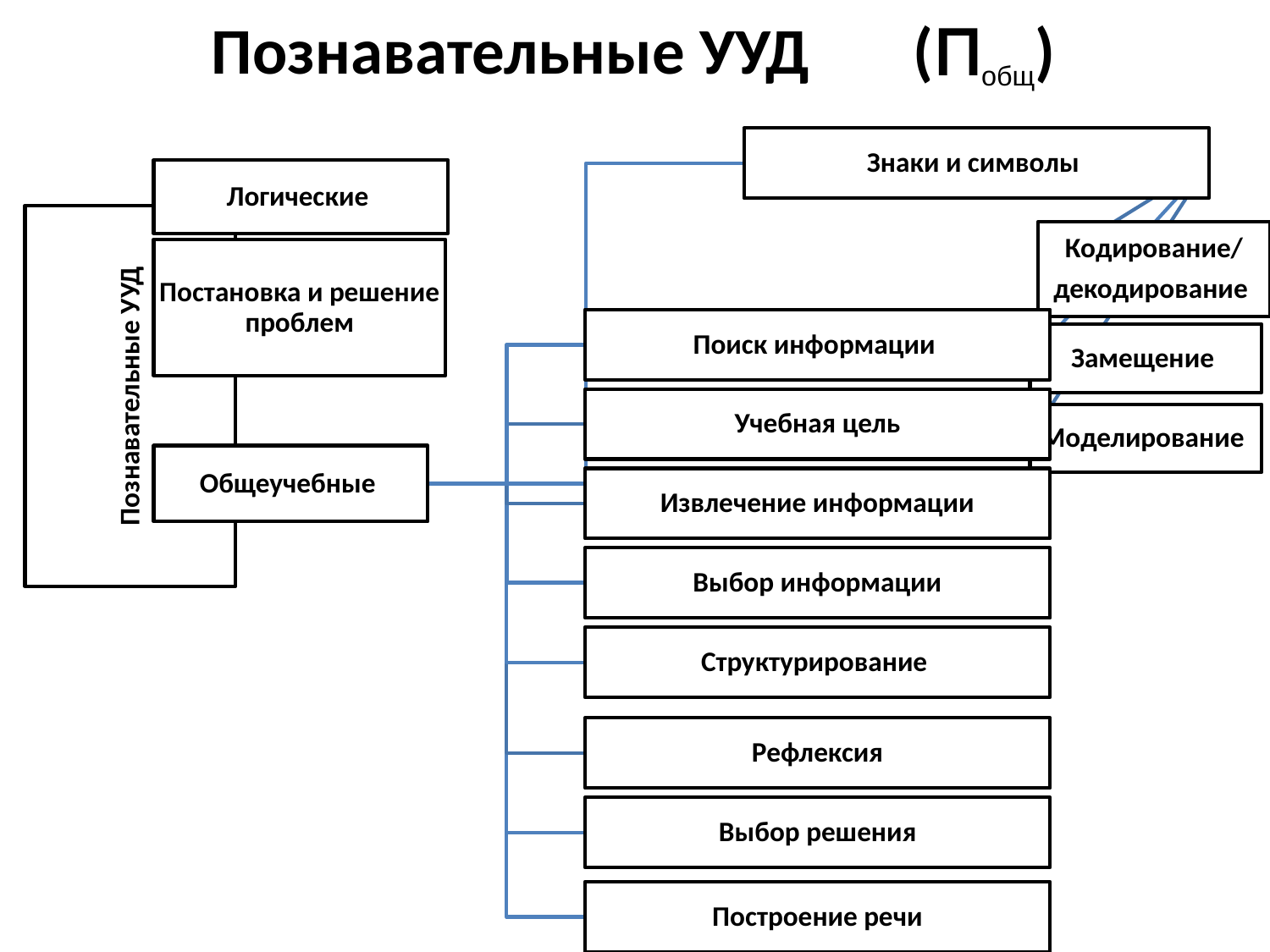

# Познавательные УУД       (Побщ)

Познавательные УУД
Логические
Постановка и решение проблем
Общеучебные
Знаки и символы
Кодирование/
декодирование
Моделирование
Замещение
Поиск информации
Учебная цель
Извлечение информации
Выбор информации
Структурирование
Рефлексия
Выбор решения
Построение речи